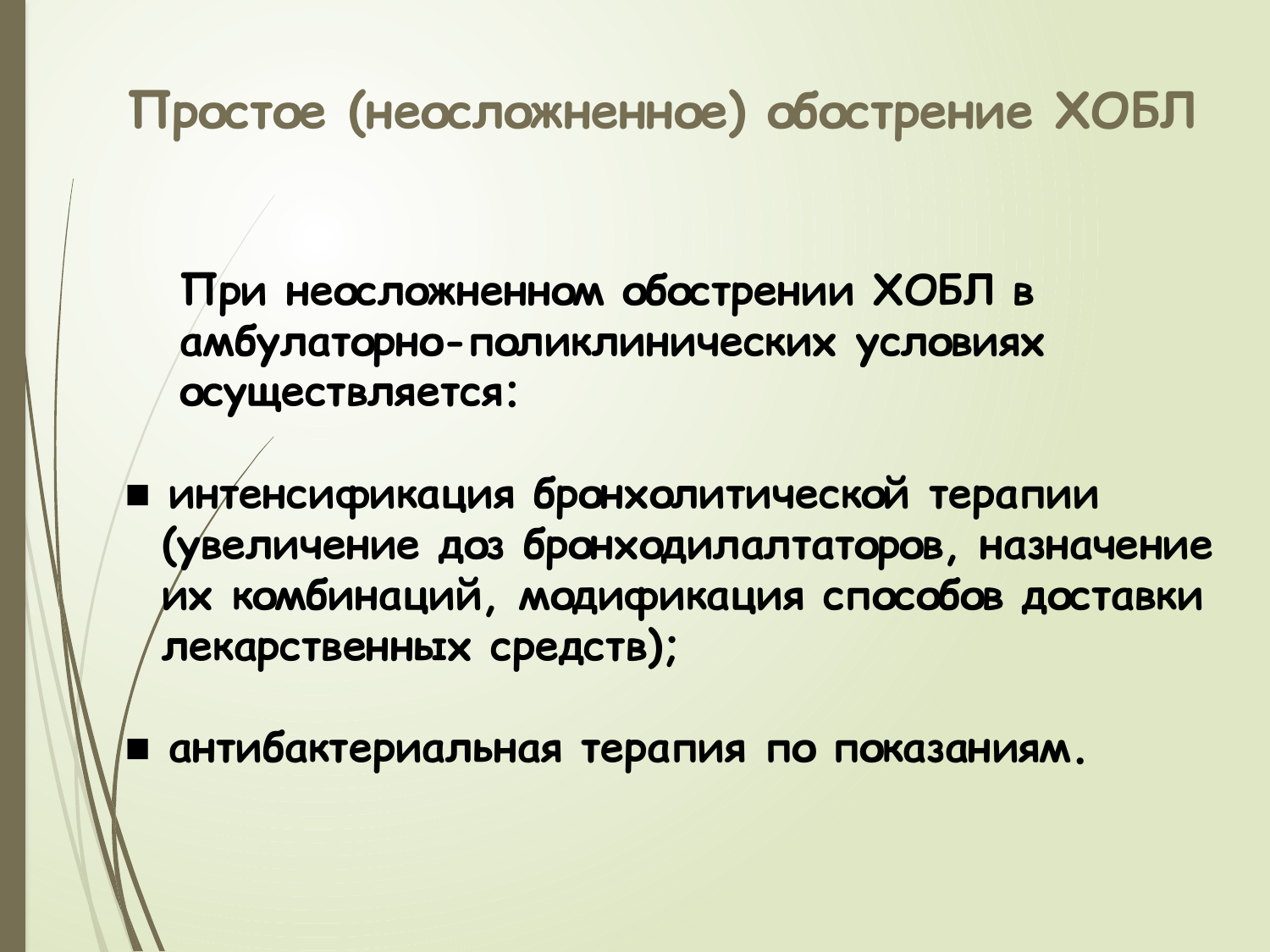

Простое (неосложненное) обострение ХОБЛ
   При неосложненном обострении ХОБЛ в
   амбулаторно-поликлинических условиях
   осуществляется:

■ интенсификация бронхолитической терапии
  (увеличение доз бронходилалтаторов, назначение
  их комбинаций, модификация способов доставки
  лекарственных средств);

■ антибактериальная терапия по показаниям.